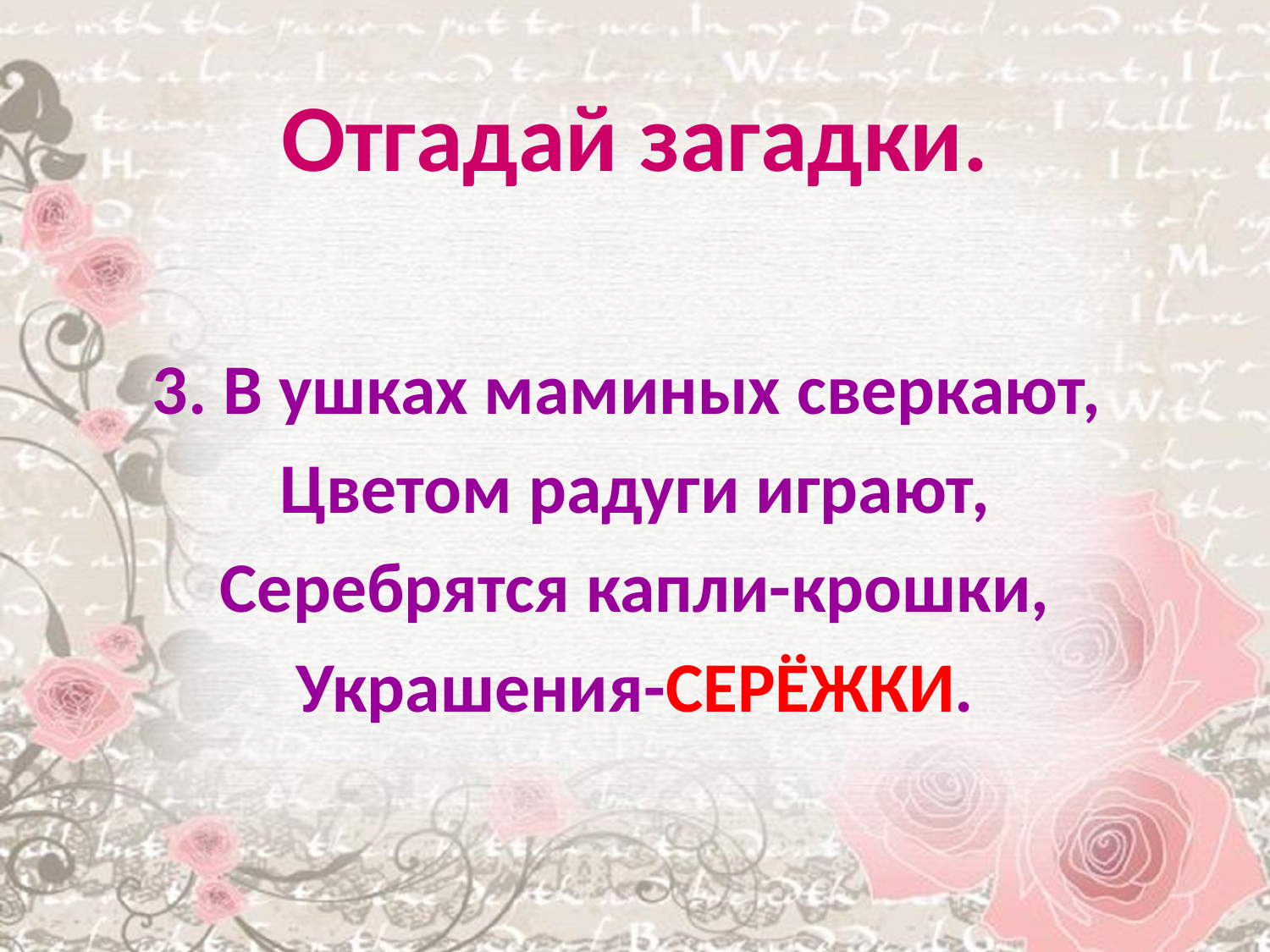

# Отгадай загадки.
3. В ушках маминых сверкают,
Цветом радуги играют,
Серебрятся капли-крошки,
Украшения-СЕРЁЖКИ.